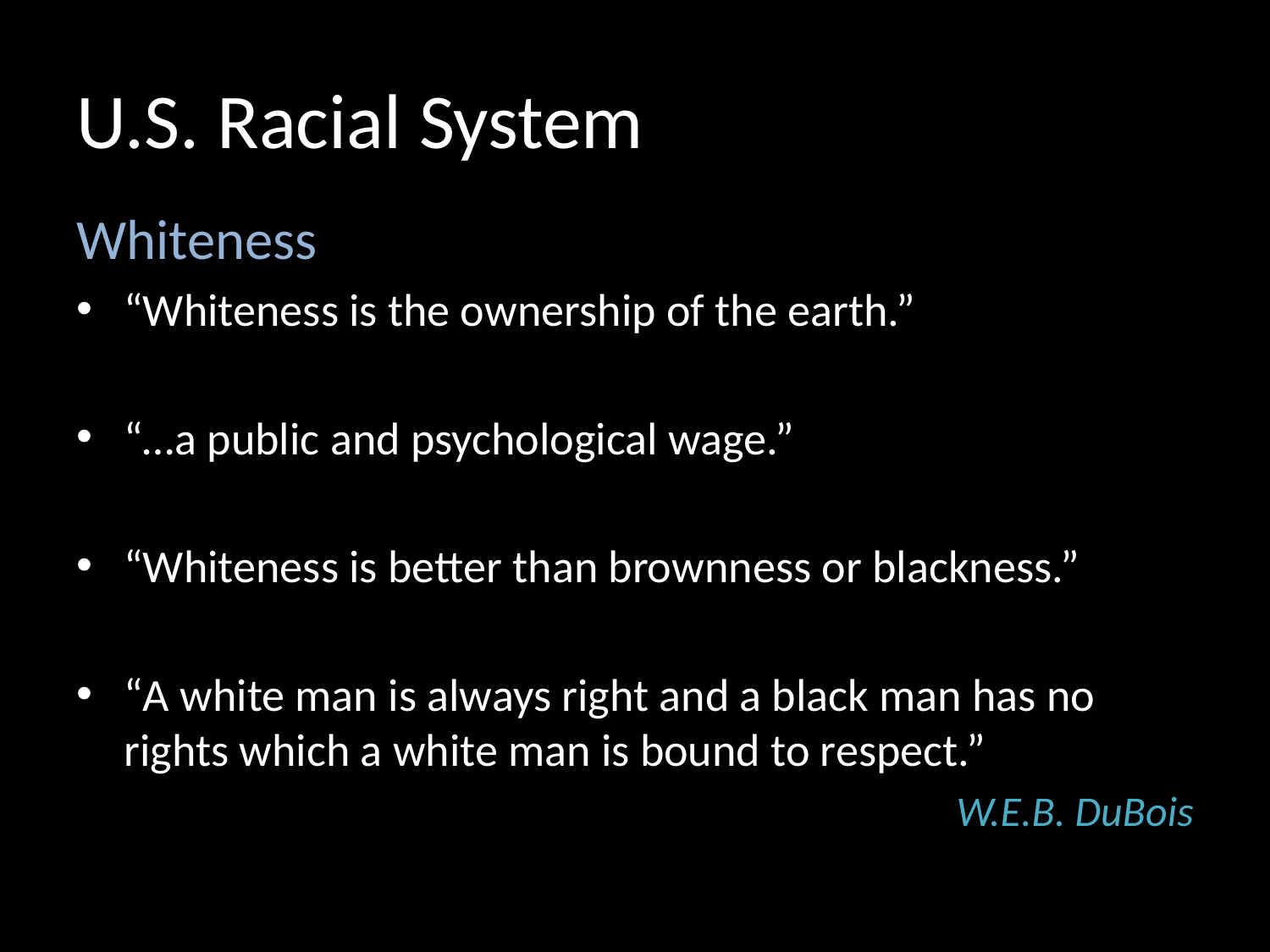

# U.S. Racial System
Whiteness
“Whiteness is the ownership of the earth.”

“…a public and psychological wage.”

“Whiteness is better than brownness or blackness.”

“A white man is always right and a black man has no rights which a white man is bound to respect.”
W.E.B. DuBois